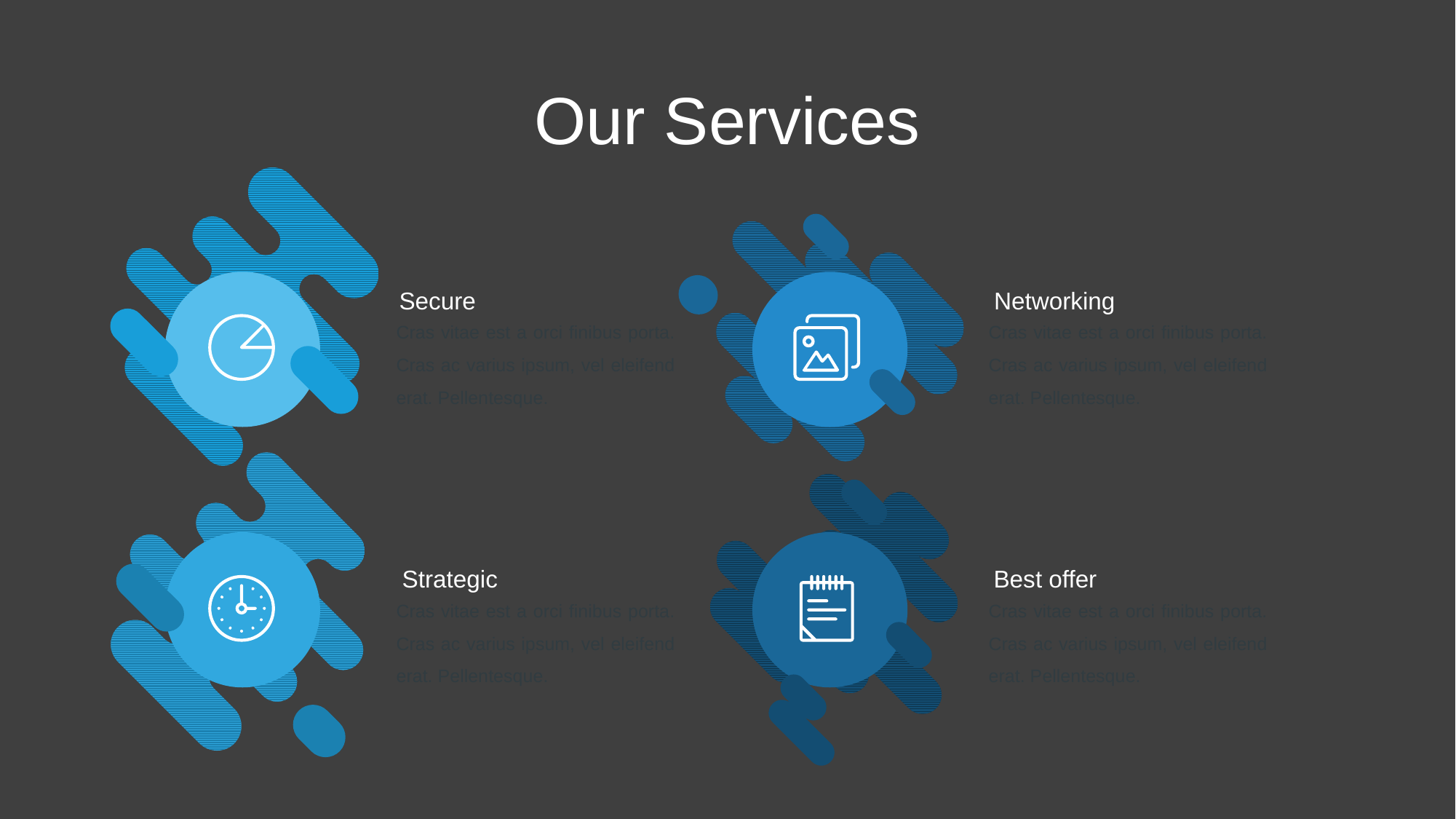

# Our Services

Secure
Networking

Cras vitae est a orci finibus porta. Cras ac varius ipsum, vel eleifend erat. Pellentesque.
Cras vitae est a orci finibus porta. Cras ac varius ipsum, vel eleifend erat. Pellentesque.

Strategic
Best offer

Cras vitae est a orci finibus porta. Cras ac varius ipsum, vel eleifend erat. Pellentesque.
Cras vitae est a orci finibus porta. Cras ac varius ipsum, vel eleifend erat. Pellentesque.